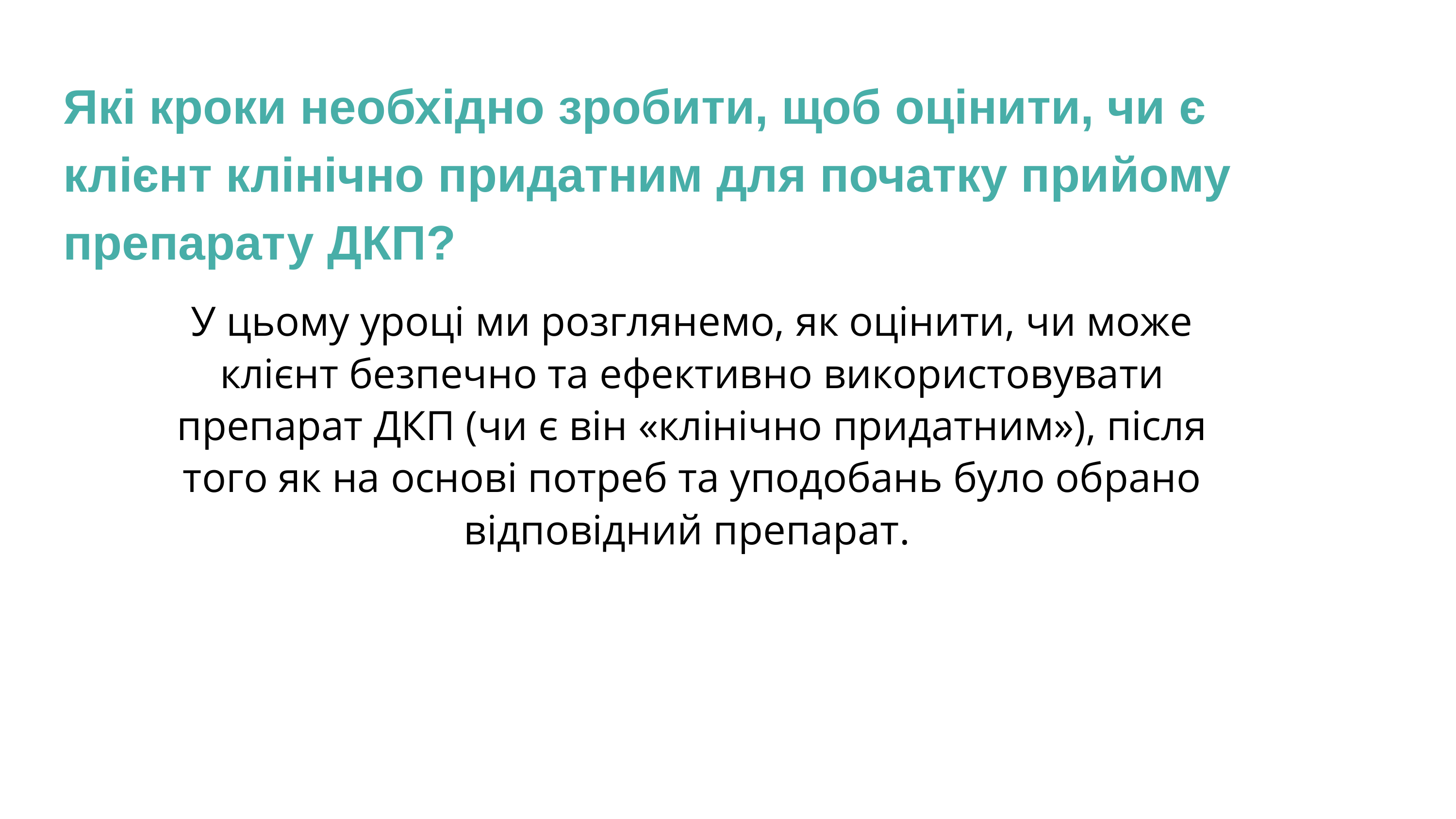

Які кроки необхідно зробити, щоб оцінити, чи є клієнт клінічно придатним для початку прийому препарату ДКП?
У цьому уроці ми розглянемо, як оцінити, чи може клієнт безпечно та ефективно використовувати препарат ДКП (чи є він «клінічно придатним»), після того як на основі потреб та уподобань було обрано відповідний препарат.